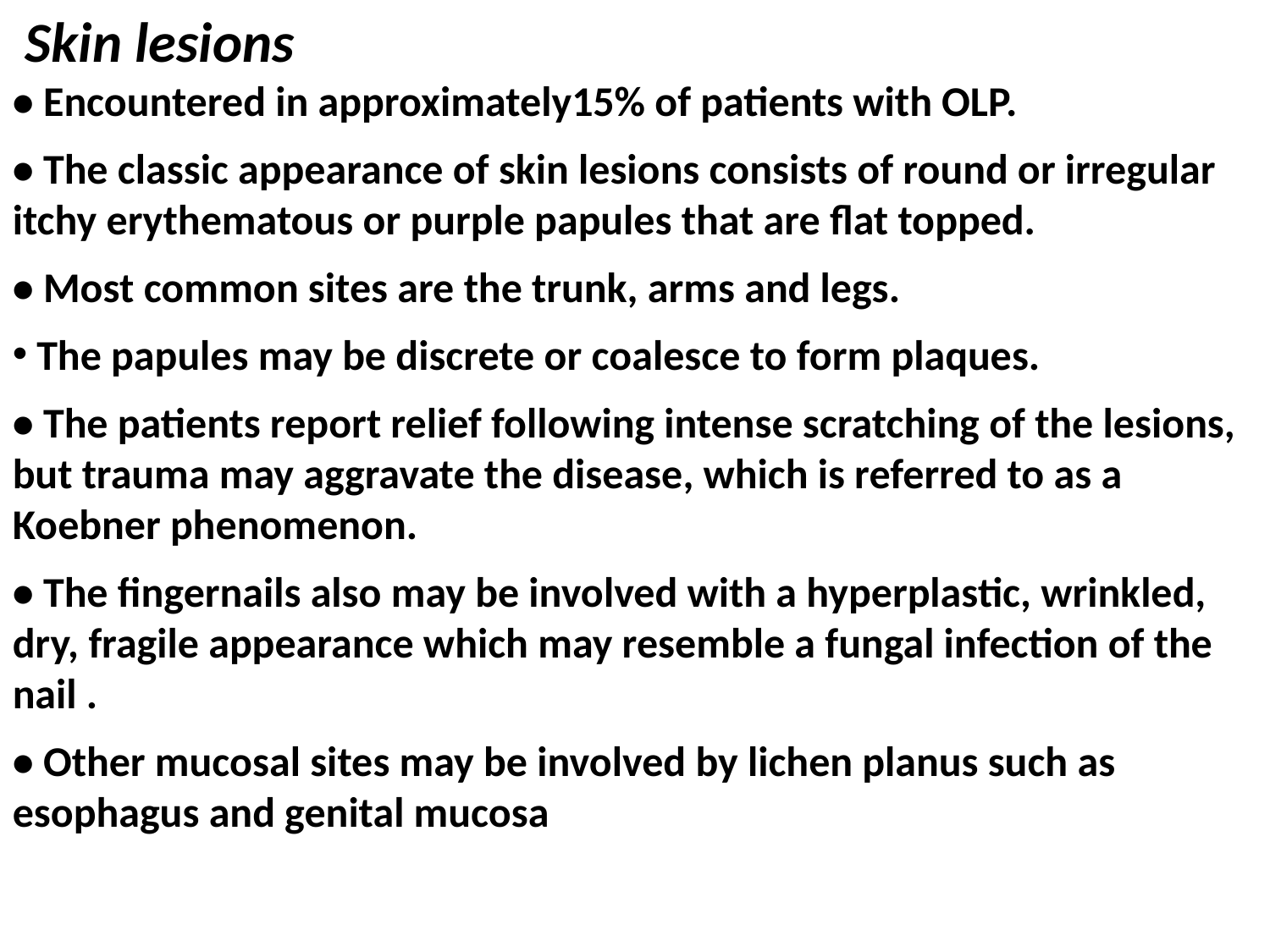

Skin lesions
• Encountered in approximately15% of patients with OLP.

• The classic appearance of skin lesions consists of round or irregular itchy erythematous or purple papules that are flat topped.

• Most common sites are the trunk, arms and legs.

 The papules may be discrete or coalesce to form plaques.

• The patients report relief following intense scratching of the lesions, but trauma may aggravate the disease, which is referred to as a Koebner phenomenon.

• The fingernails also may be involved with a hyperplastic, wrinkled, dry, fragile appearance which may resemble a fungal infection of the nail .

• Other mucosal sites may be involved by lichen planus such as esophagus and genital mucosa